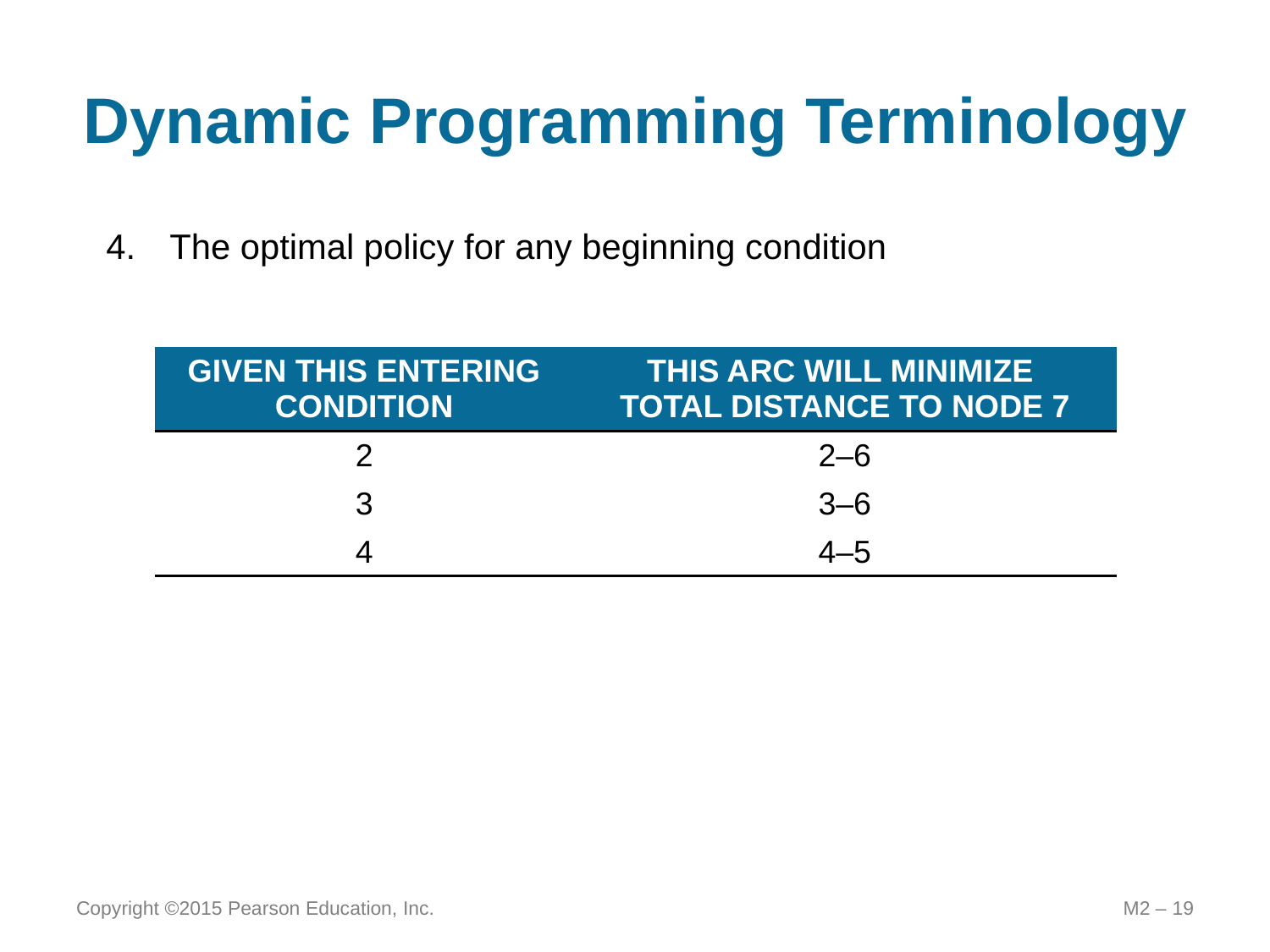

# Dynamic Programming Terminology
The optimal policy for any beginning condition
| GIVEN THIS ENTERING CONDITION | THIS ARC WILL MINIMIZE TOTAL DISTANCE TO NODE 7 |
| --- | --- |
| 2 | 2–6 |
| 3 | 3–6 |
| 4 | 4–5 |
Copyright ©2015 Pearson Education, Inc.
M2 – 19